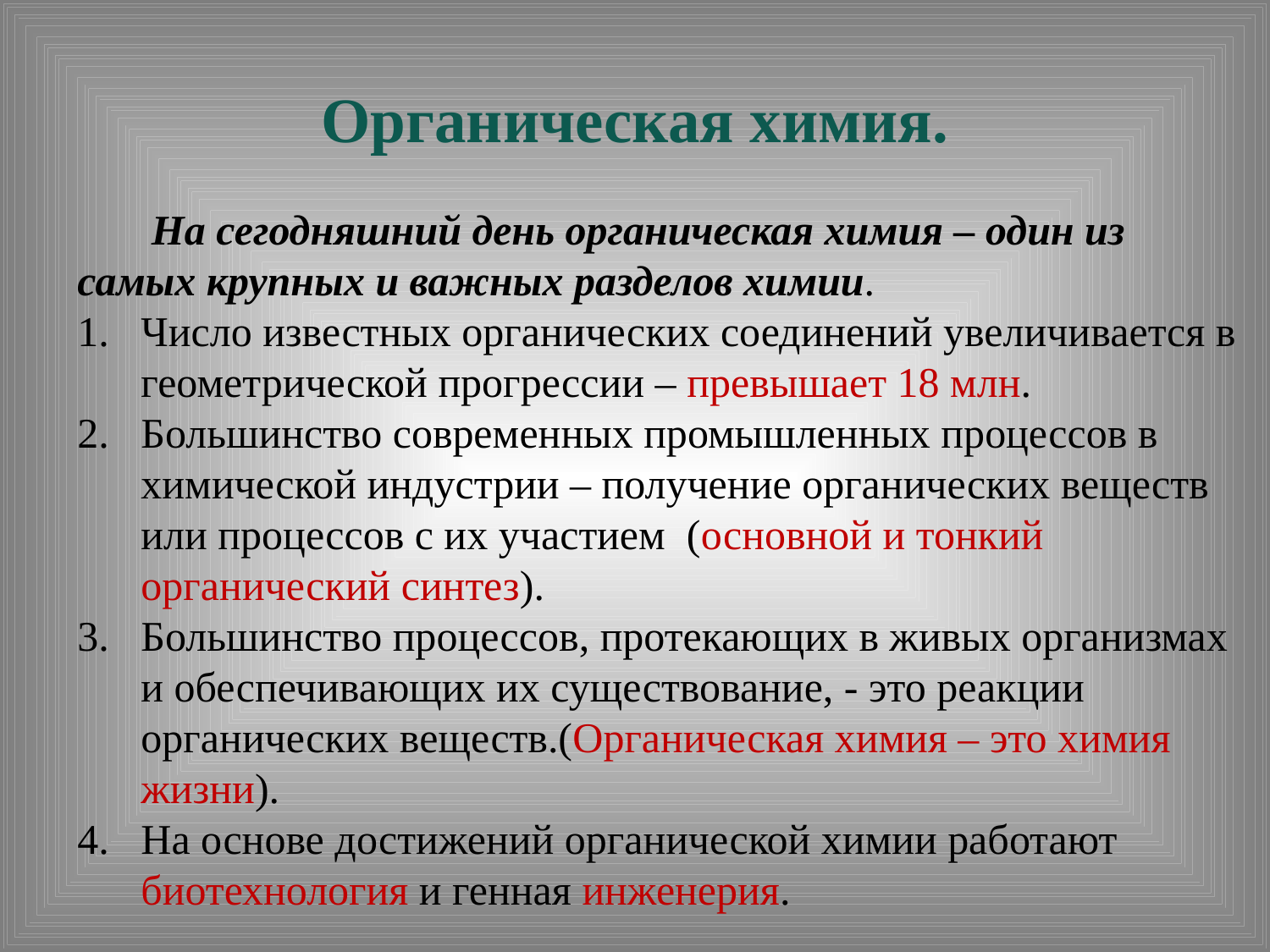

# Органическая химия.
       На сегодняшний день органическая химия – один из самых крупных и важных разделов химии.
Число известных органических соединений увеличивается в геометрической прогрессии – превышает 18 млн.
Большинство современных промышленных процессов в химической индустрии – получение органических веществ или процессов с их участием  (основной и тонкий органический синтез).
Большинство процессов, протекающих в живых организмах и обеспечивающих их существование, - это реакции органических веществ.(Органическая химия – это химия жизни).
На основе достижений органической химии работают биотехнология и генная инженерия.